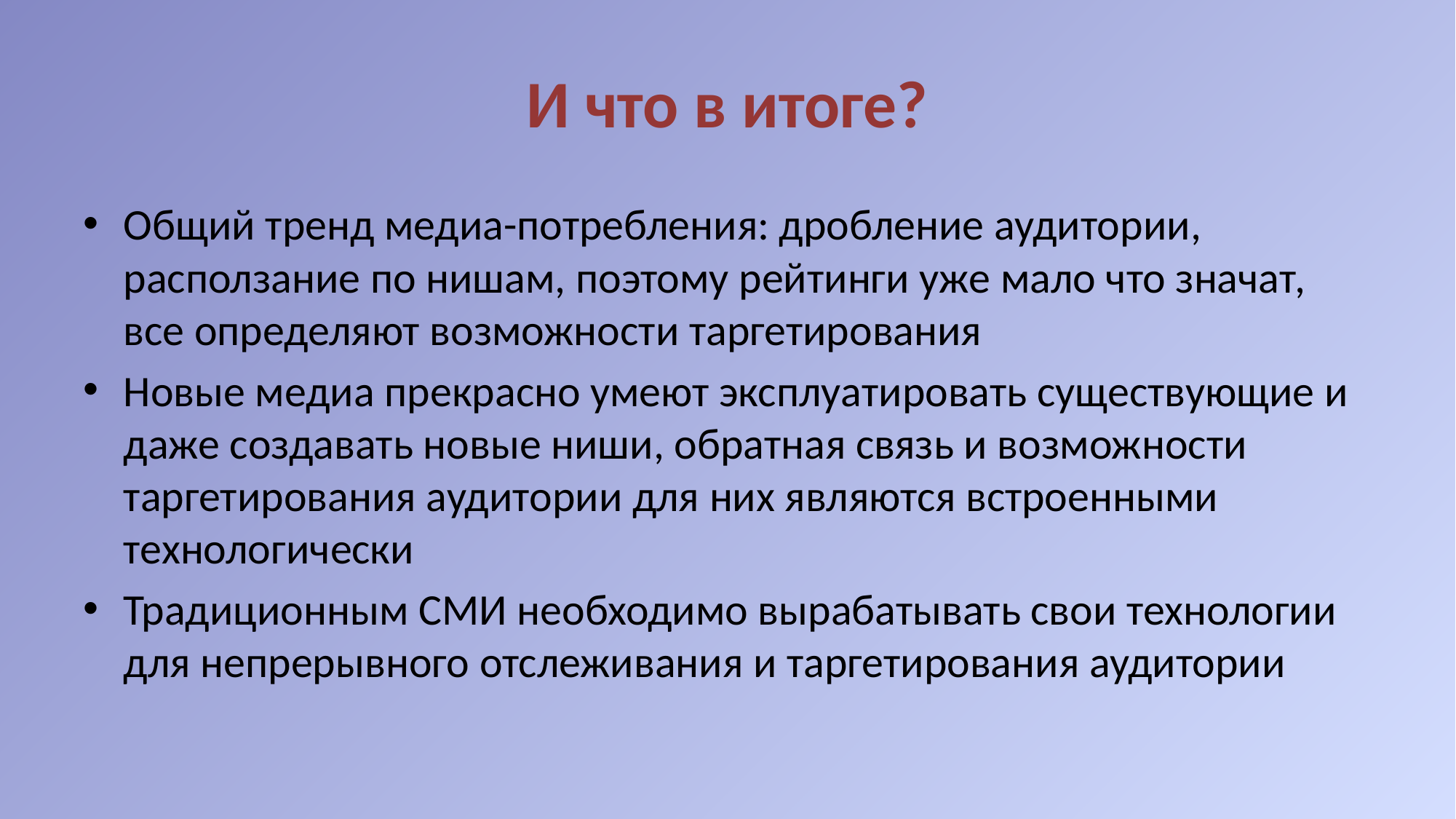

# И что в итоге?
Общий тренд медиа-потребления: дробление аудитории, расползание по нишам, поэтому рейтинги уже мало что значат, все определяют возможности таргетирования
Новые медиа прекрасно умеют эксплуатировать существующие и даже создавать новые ниши, обратная связь и возможности таргетирования аудитории для них являются встроенными технологически
Традиционным СМИ необходимо вырабатывать свои технологии для непрерывного отслеживания и таргетирования аудитории